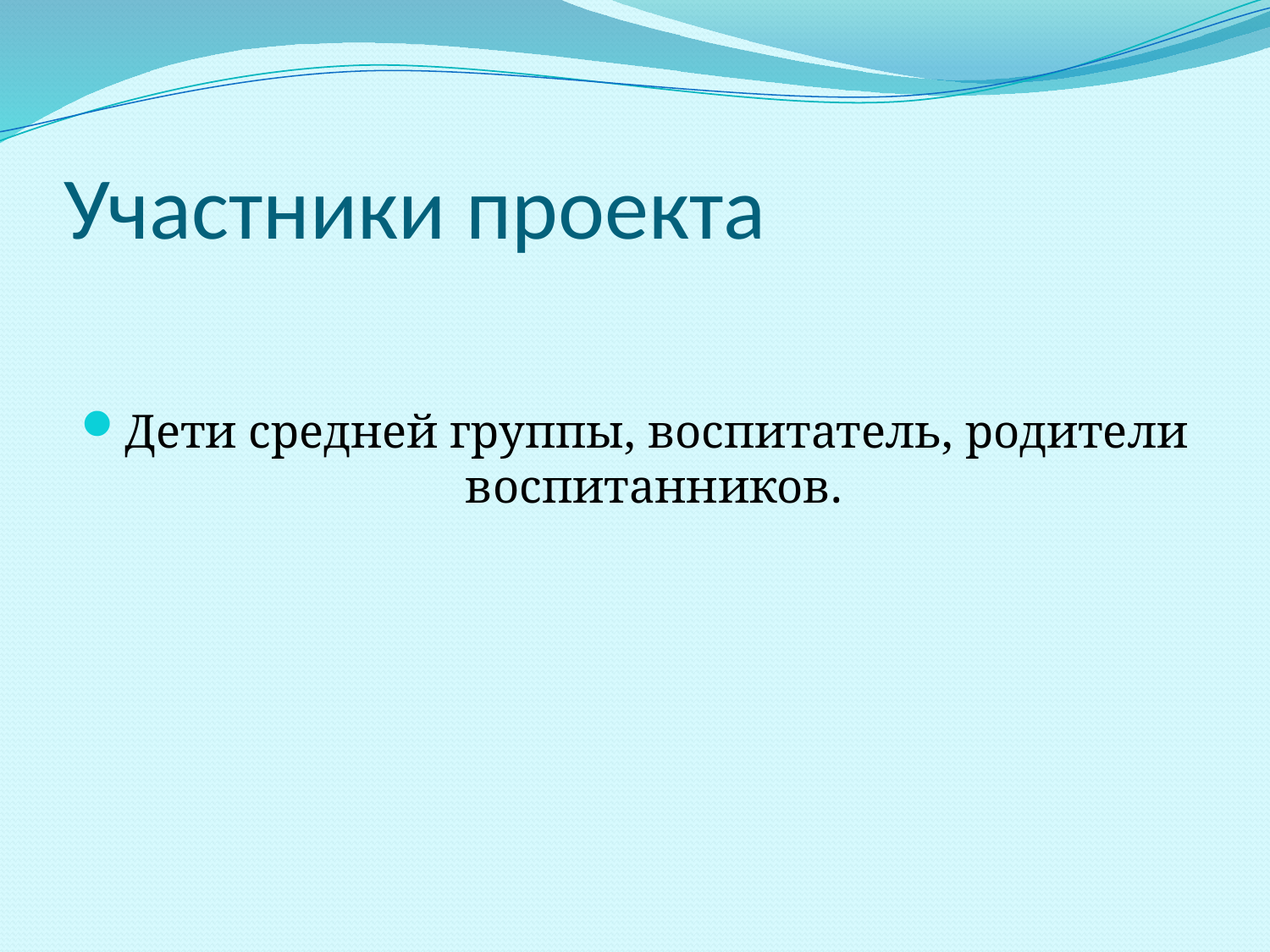

# Участники проекта
Дети средней группы, воспитатель, родители воспитанников.